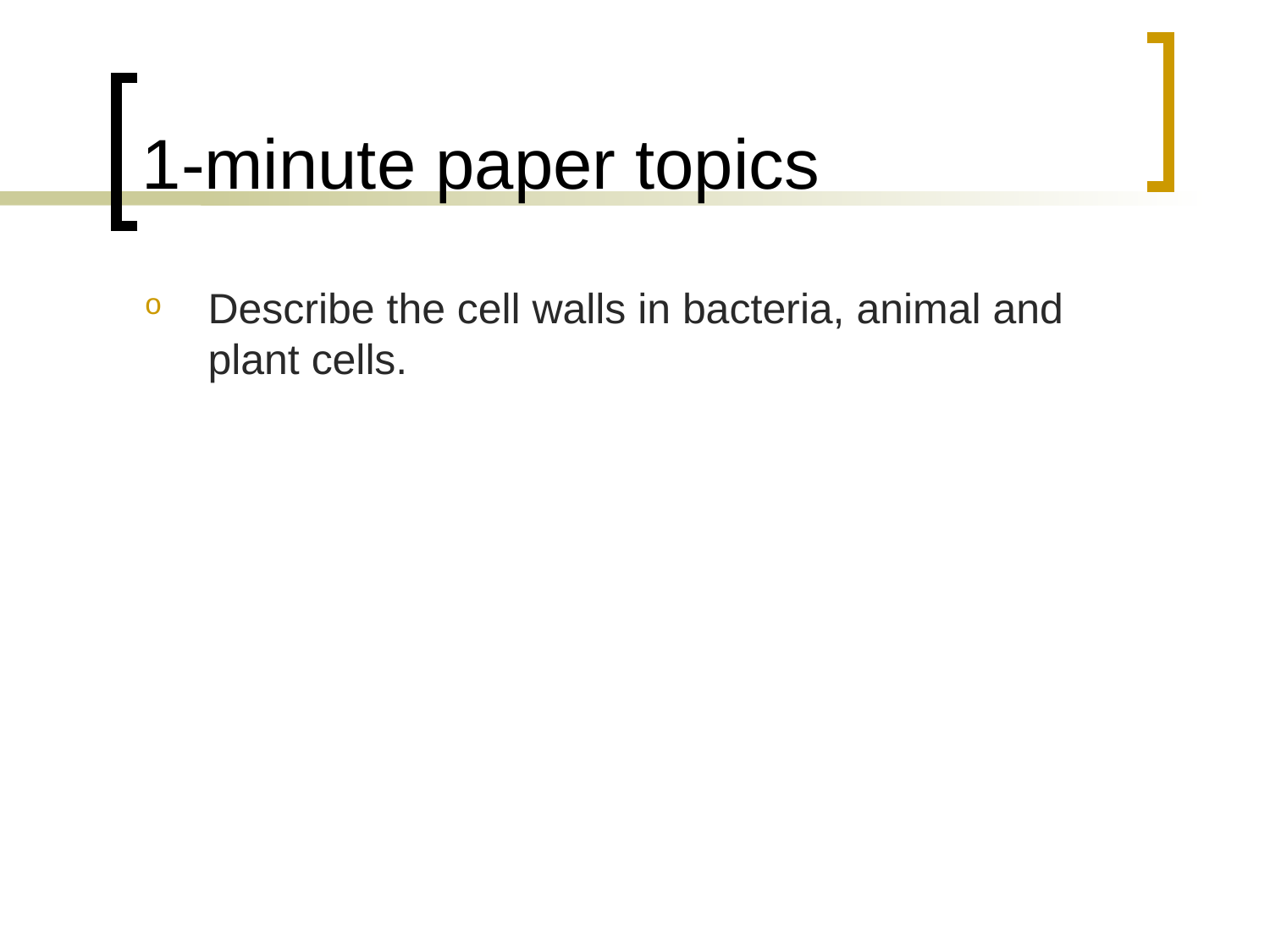

# 1-minute paper topics
Describe the cell walls in bacteria, animal and plant cells.